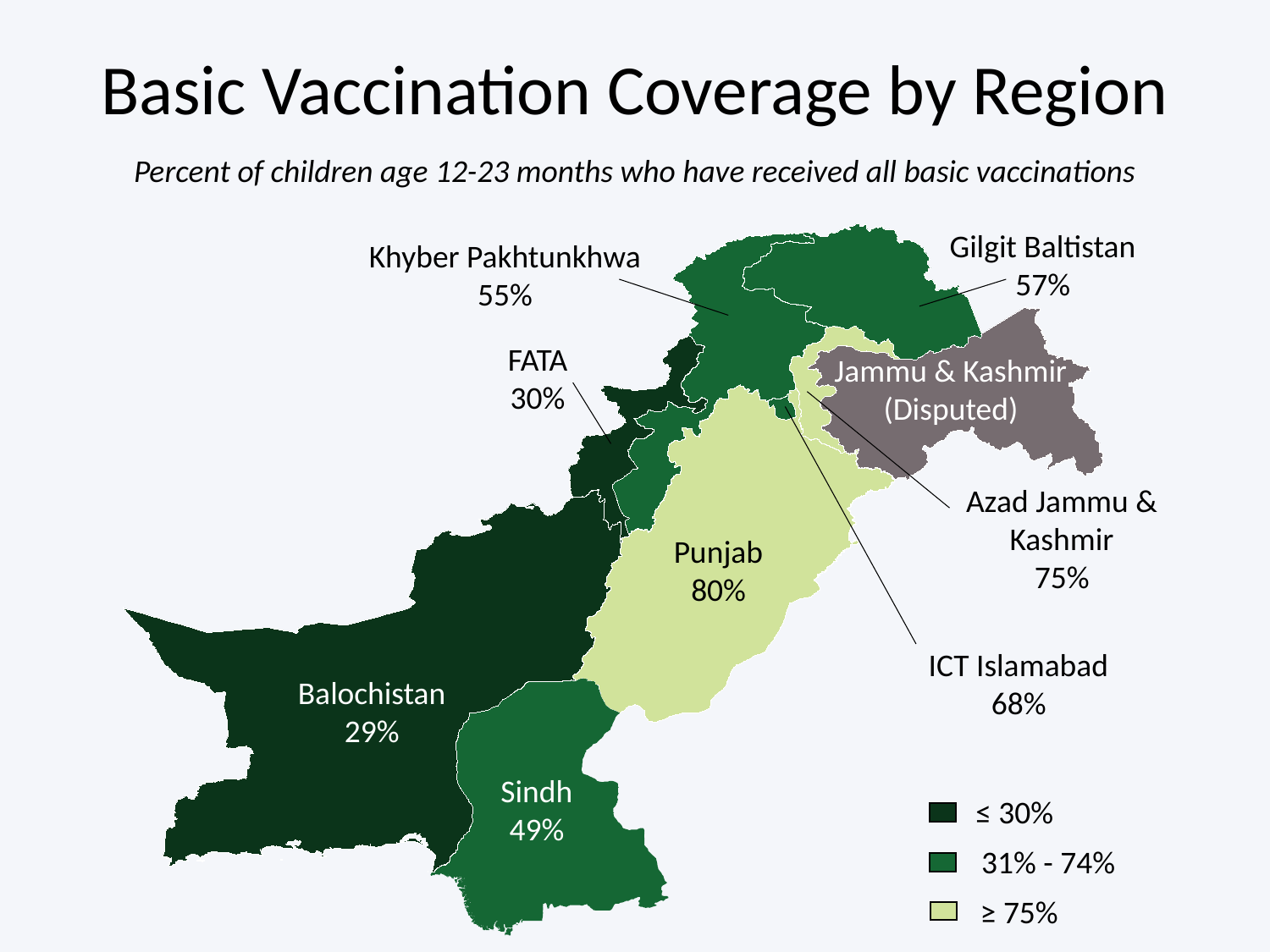

# Basic Vaccination Coverage by Region
Percent of children age 12-23 months who have received all basic vaccinations
Gilgit Baltistan
57%

Khyber Pakhtunkhwa
55%

FATA
30%

Jammu & Kashmir (Disputed)

Azad Jammu & Kashmir
75%

Punjab
80%
ICT Islamabad
68%
Balochistan
29%

Sindh
49%
≤ 30%

31% - 74%

≥ 75%